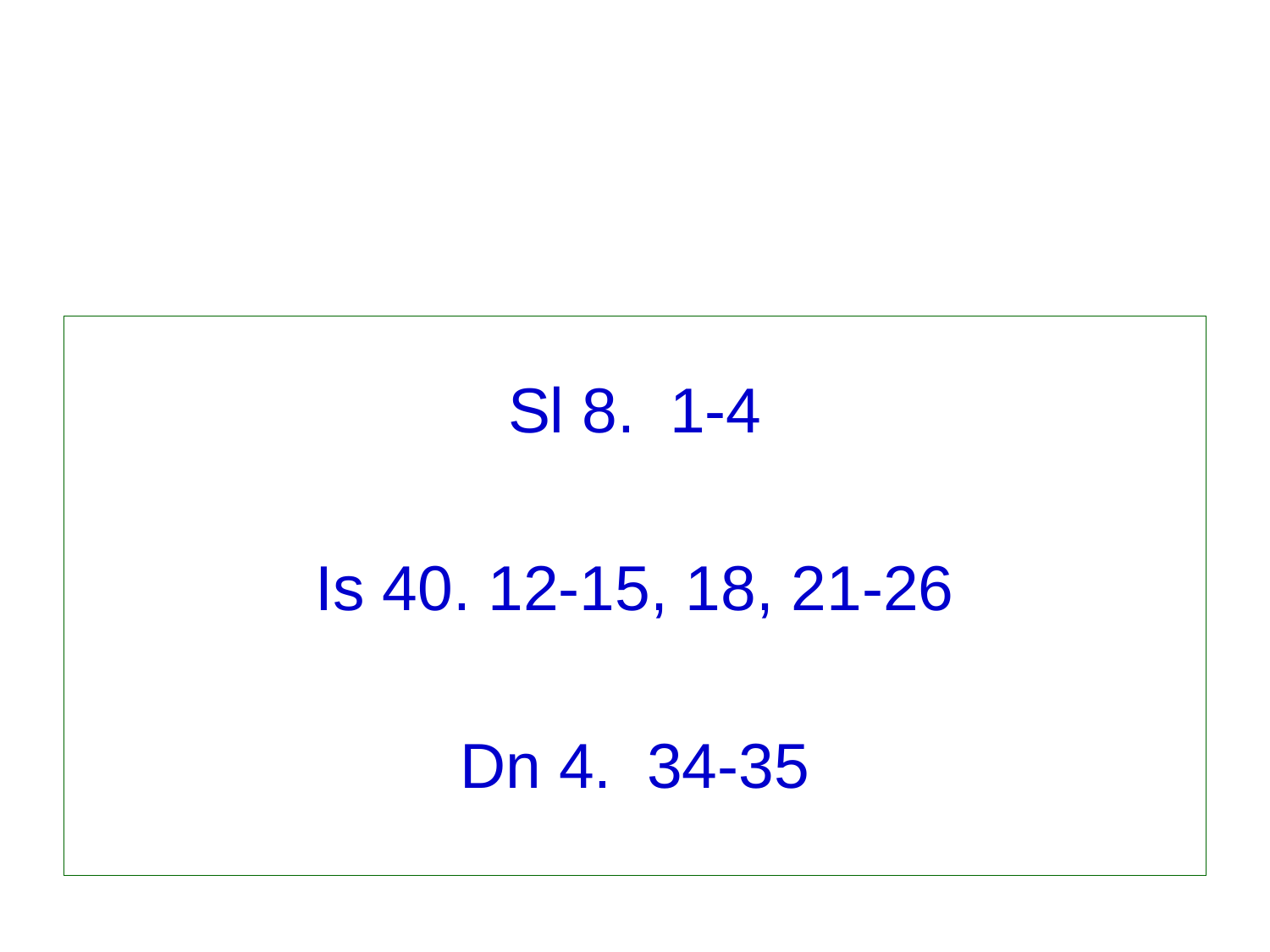

Sl 8.  1-4

Is 40. 12-15, 18, 21-26

Dn 4.  34-35